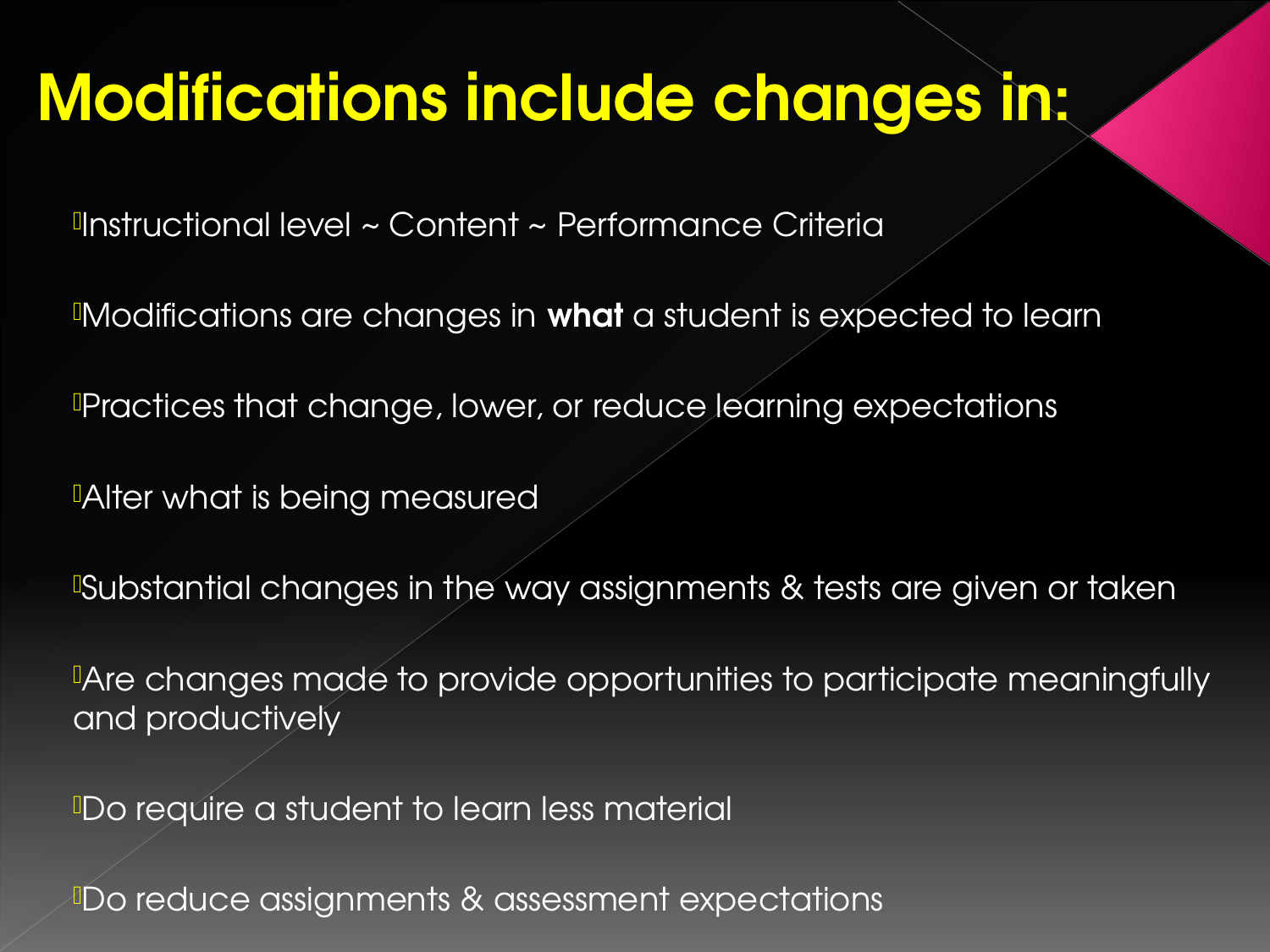

# Modifications include changes in:

Instructional level ~ Content ~ Performance Criteria

Modifications are changes in what a student is expected to learn

Practices that change, lower, or reduce learning expectations

Alter what is being measured

Substantial changes in the way assignments & tests are given or taken

Are changes made to provide opportunities to participate meaningfully and productively

Do require a student to learn less material

Do reduce assignments & assessment expectations